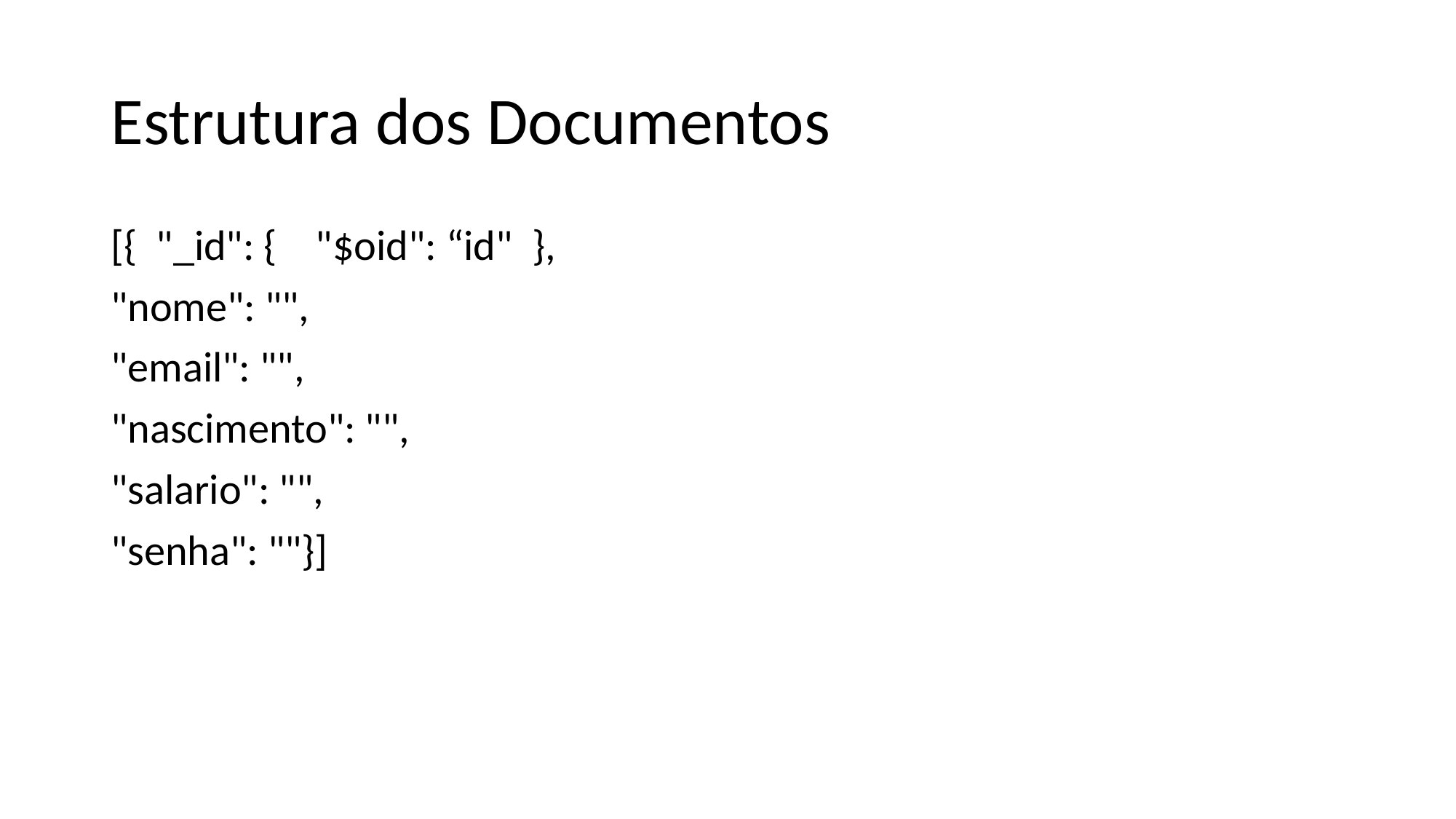

# Estrutura dos Documentos
[{  "_id": {    "$oid": “id"  },
"nome": "",
"email": "",
"nascimento": "",
"salario": "",
"senha": ""}]